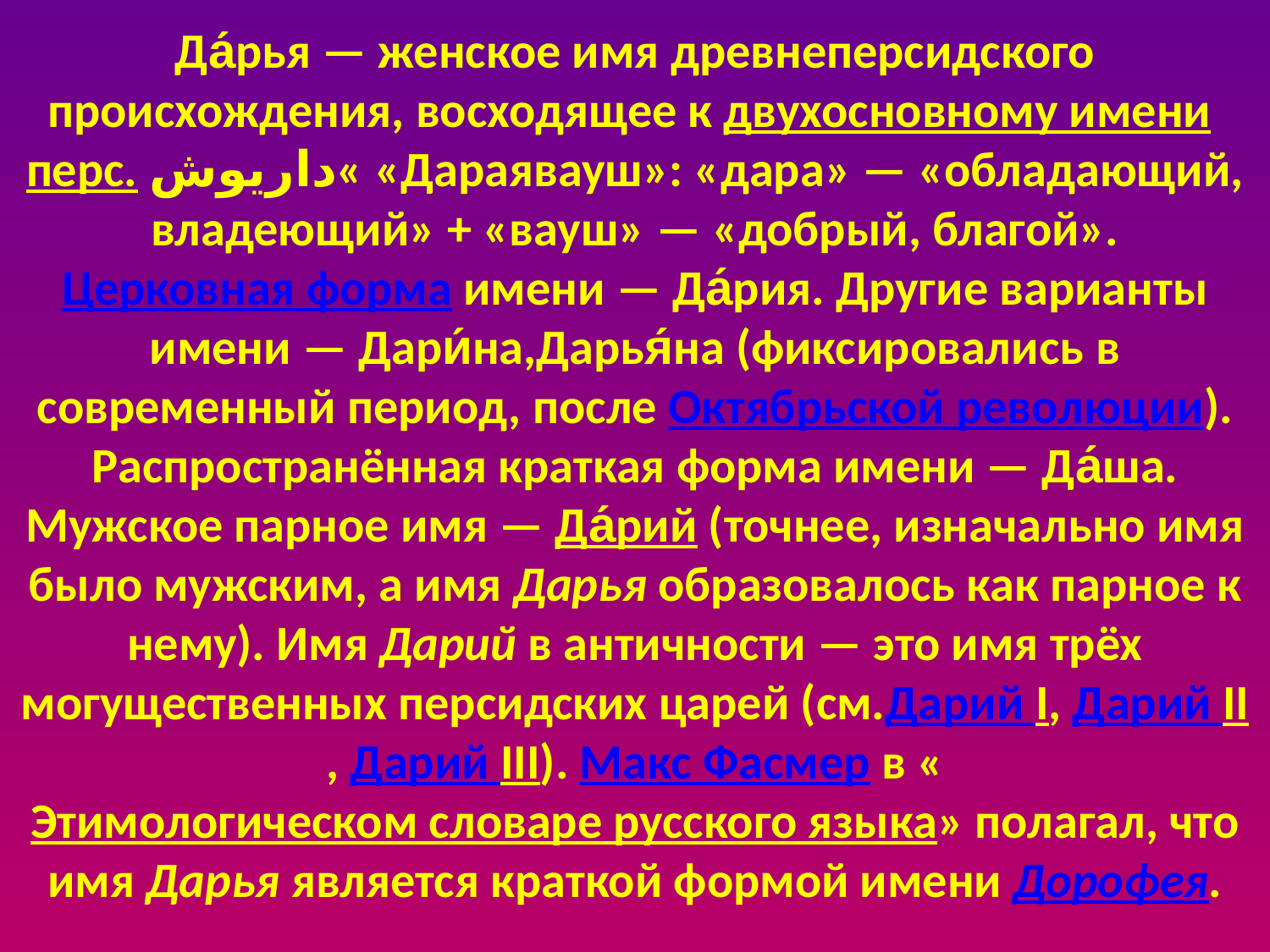

# Да́рья — женское имя древнеперсидского происхождения, восходящее к двухосновному имени перс. داریوش« «Дараявауш»: «дара» — «обладающий, владеющий» + «вауш» — «добрый, благой».Церковная форма имени — Да́рия. Другие варианты имени — Дари́на,Дарья́на (фиксировались в современный период, после Октябрьской революции). Распространённая краткая форма имени — Да́ша. Мужское парное имя — Да́рий (точнее, изначально имя было мужским, а имя Дарья образовалось как парное к нему). Имя Дарий в античности — это имя трёх могущественных персидских царей (см.Дарий I, Дарий II, Дарий III). Макс Фасмер в «Этимологическом словаре русского языка» полагал, что имя Дарья является краткой формой имени Дорофея.